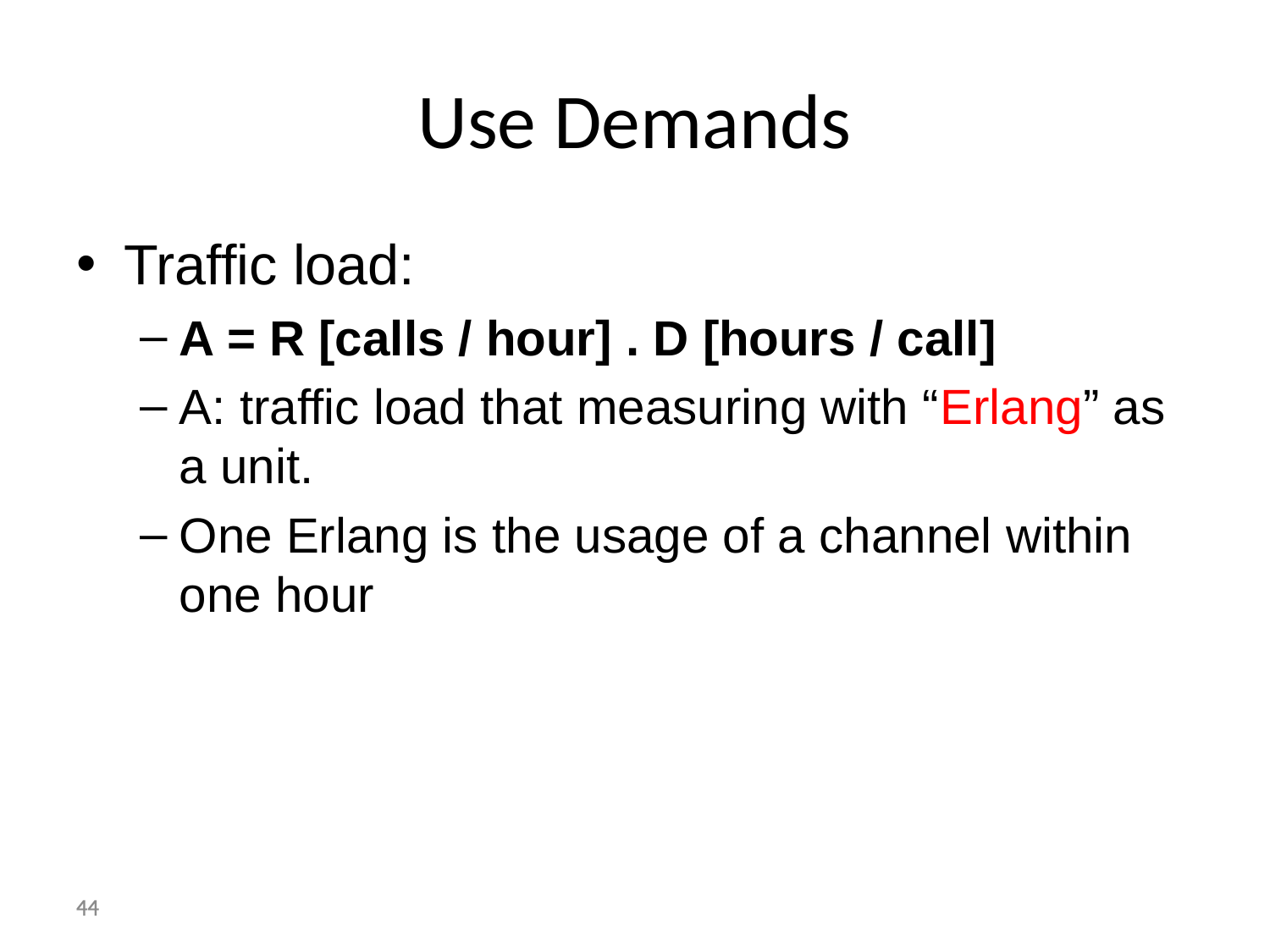

# Use Demands
Traffic load:
A = R [calls / hour] . D [hours / call]
A: traffic load that measuring with “Erlang” as a unit.
One Erlang is the usage of a channel within one hour

44